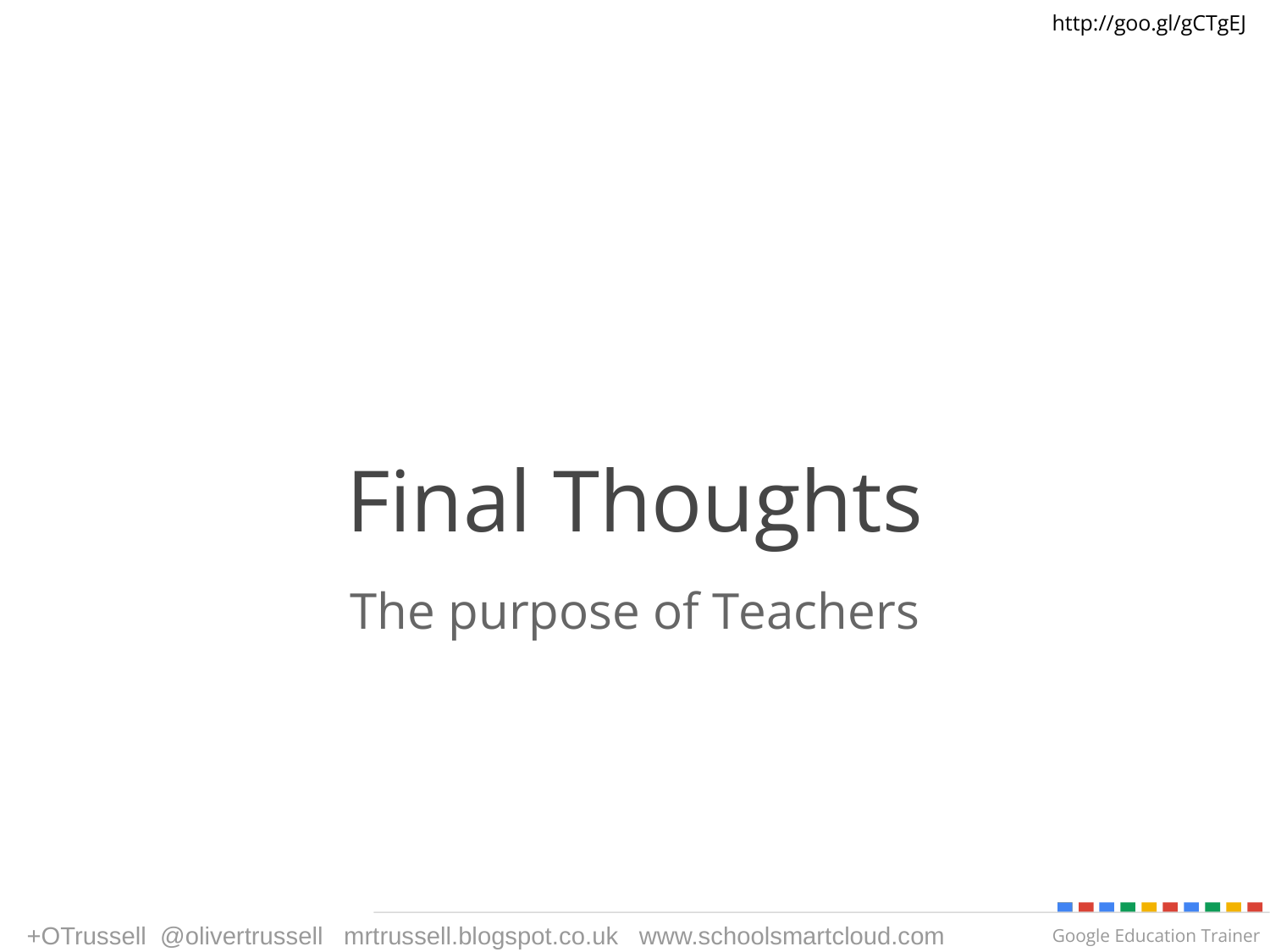

# Final Thoughts
The purpose of Teachers